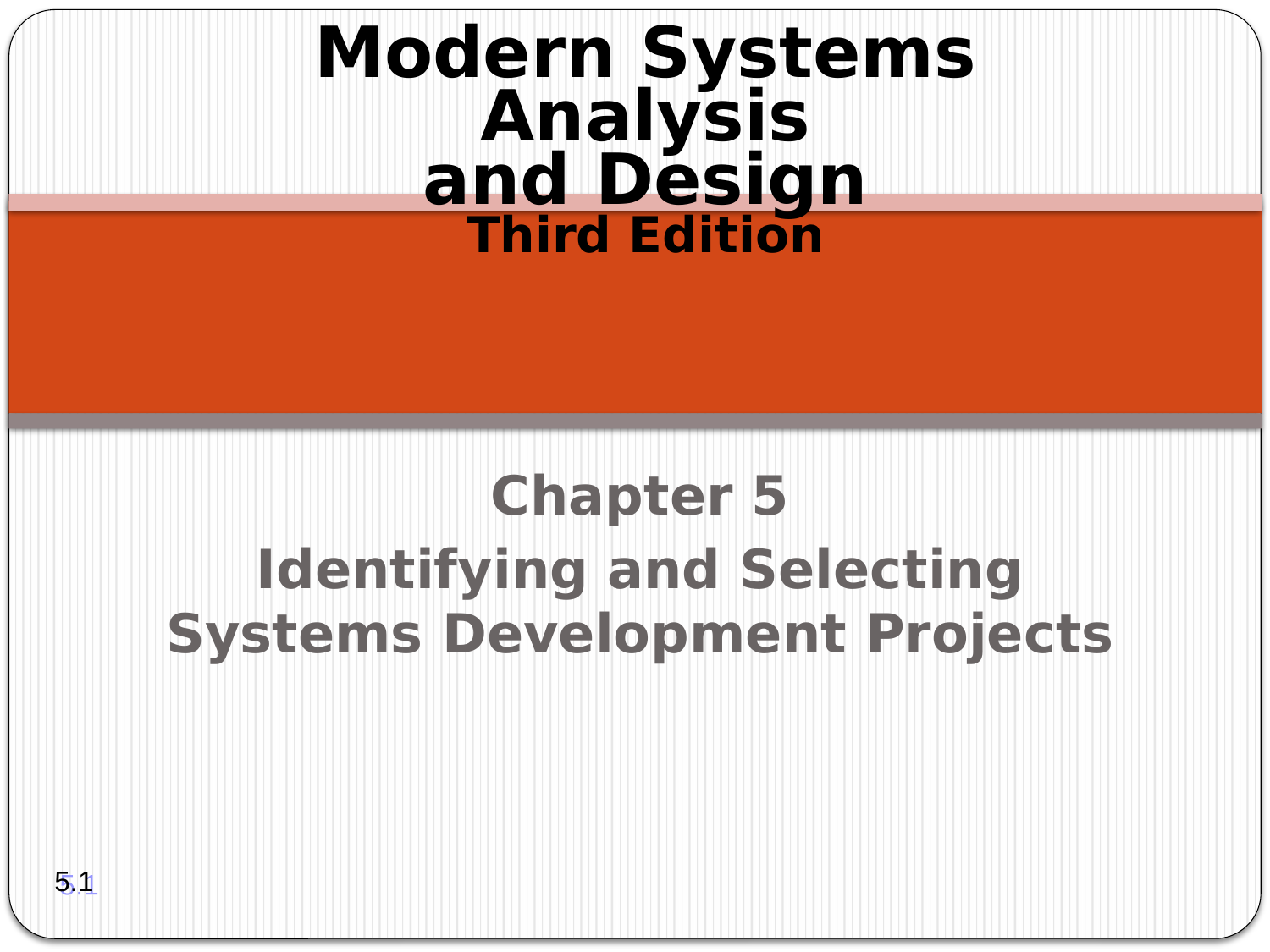

# Modern Systems Analysis and Design Third Edition
Chapter 5
Identifying and Selecting Systems Development Projects
5.1